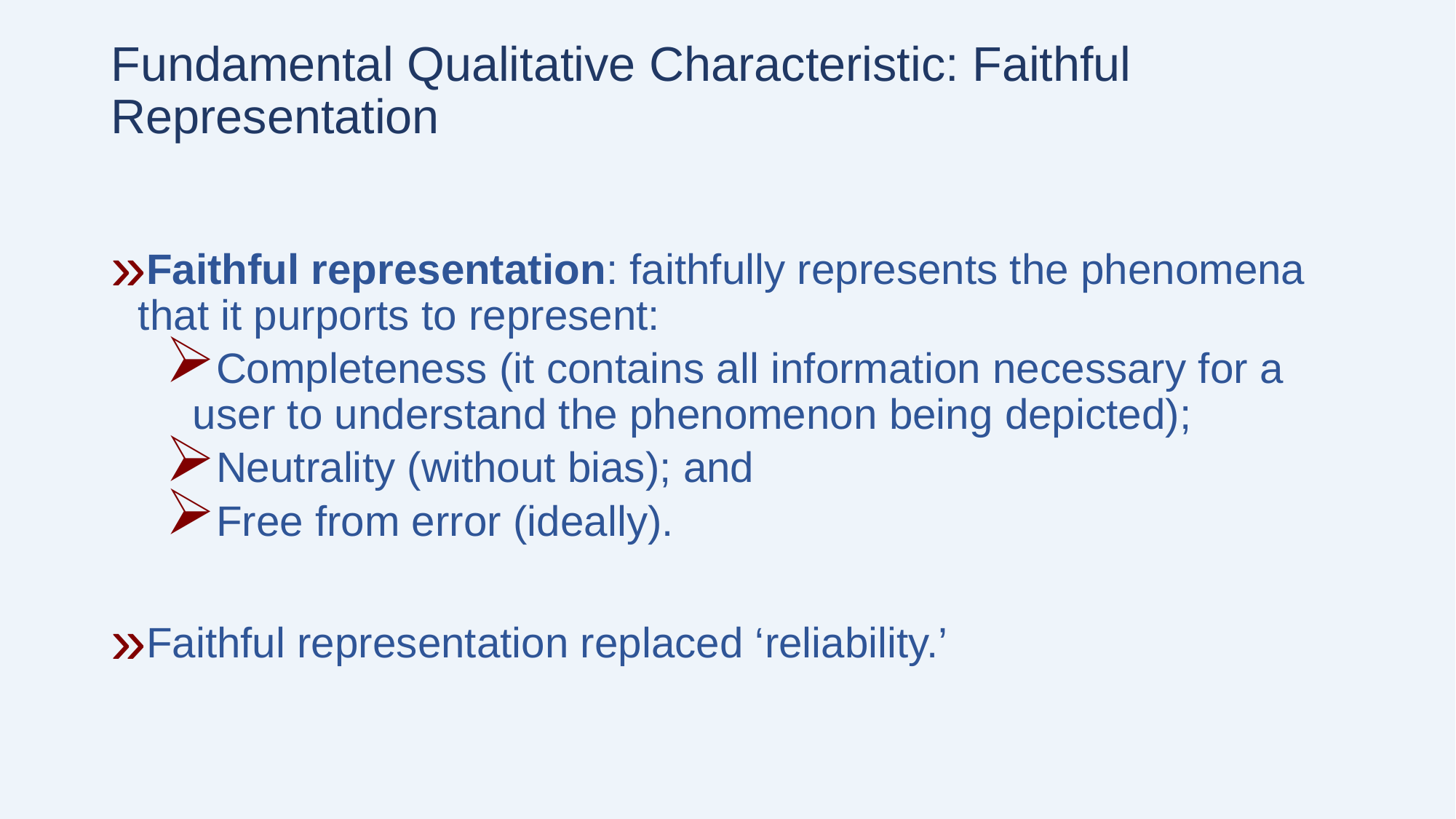

# Fundamental Qualitative Characteristic: Faithful Representation

Faithful representation: faithfully represents the phenomena that it purports to represent:
Completeness (it contains all information necessary for a user to understand the phenomenon being depicted);
Neutrality (without bias); and
Free from error (ideally).

Faithful representation replaced ‘reliability.’

21